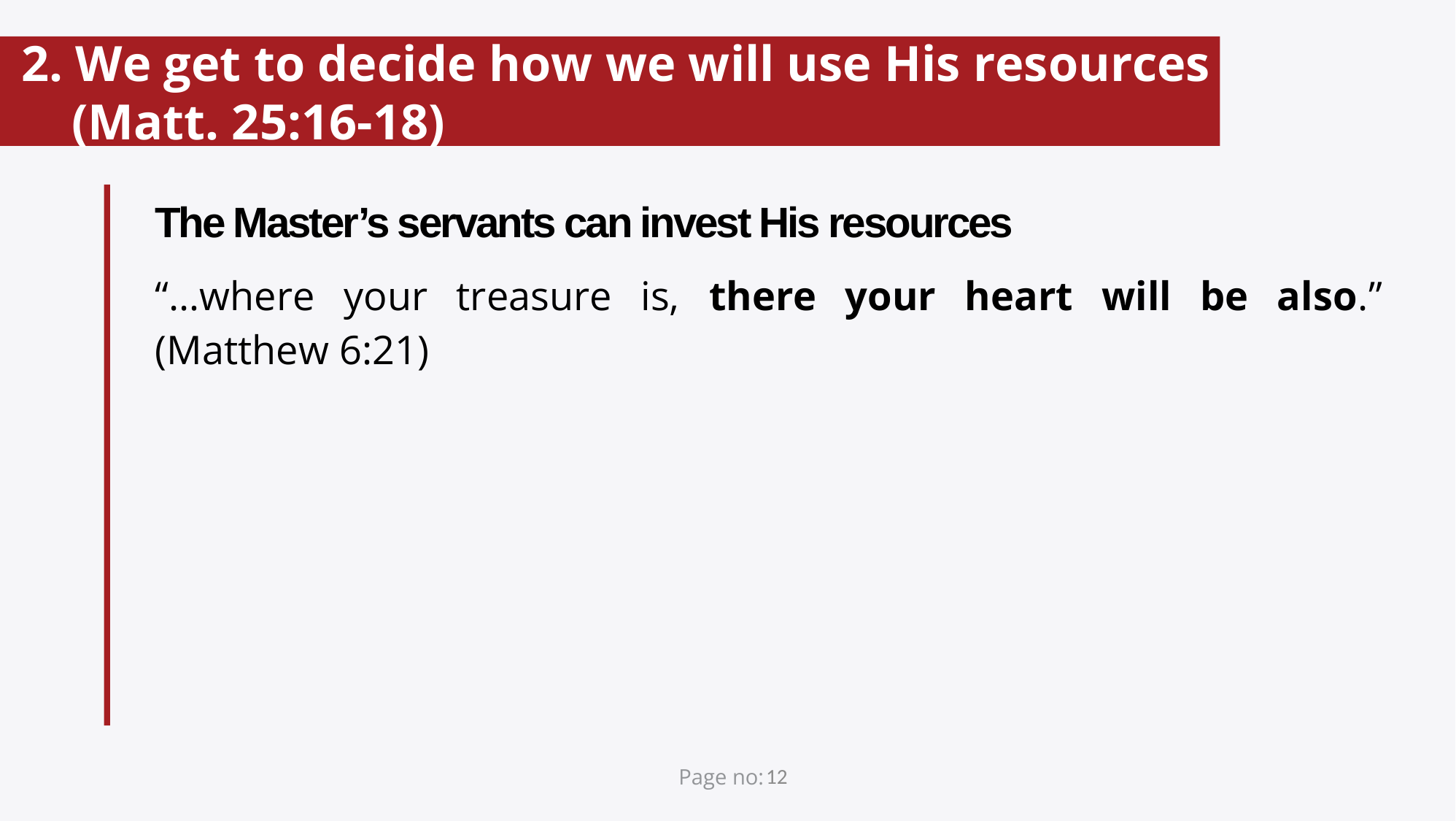

# 2. We get to decide how we will use His resources (Matt. 25:16-18)
The Master’s servants can invest His resources
“…where your treasure is, there your heart will be also.” (Matthew 6:21)